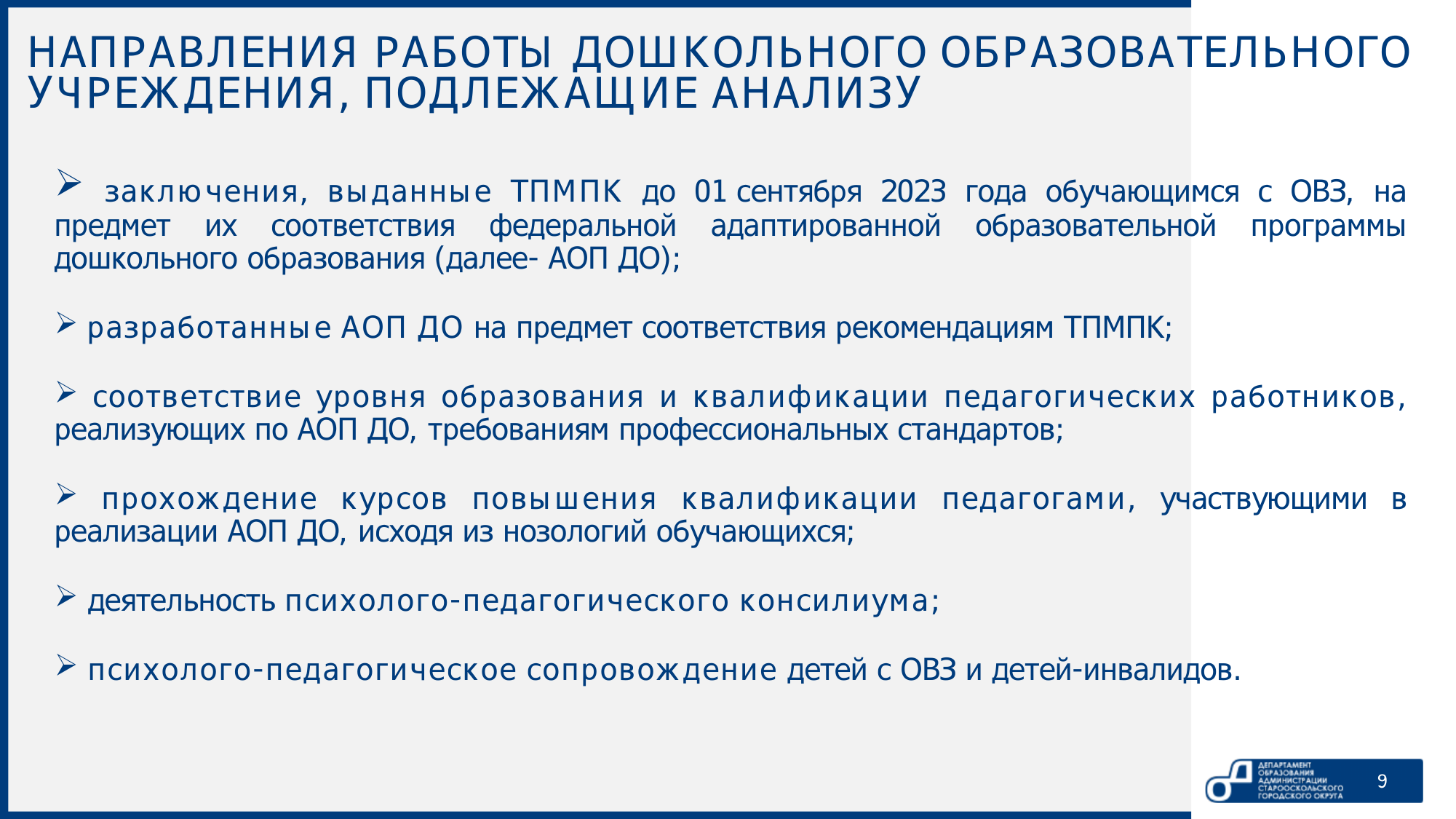

Направления работы дошкольного образовательного учреждения, подлежащие анализу
 заключения, выданные ТПМПК до 01 сентября 2023 года обучающимся с ОВЗ, на предмет их соответствия федеральной адаптированной образовательной программы дошкольного образования (далее- АОП ДО);
 разработанные АОП ДО на предмет соответствия рекомендациям ТПМПК;
 соответствие уровня образования и квалификации педагогических работников, реализующих по АОП ДО, требованиям профессиональных стандартов;
 прохождение курсов повышения квалификации педагогами, участвующими в реализации АОП ДО, исходя из нозологий обучающихся;
 деятельность психолого-педагогического консилиума;
 психолого-педагогическое сопровождение детей с ОВЗ и детей-инвалидов.
9